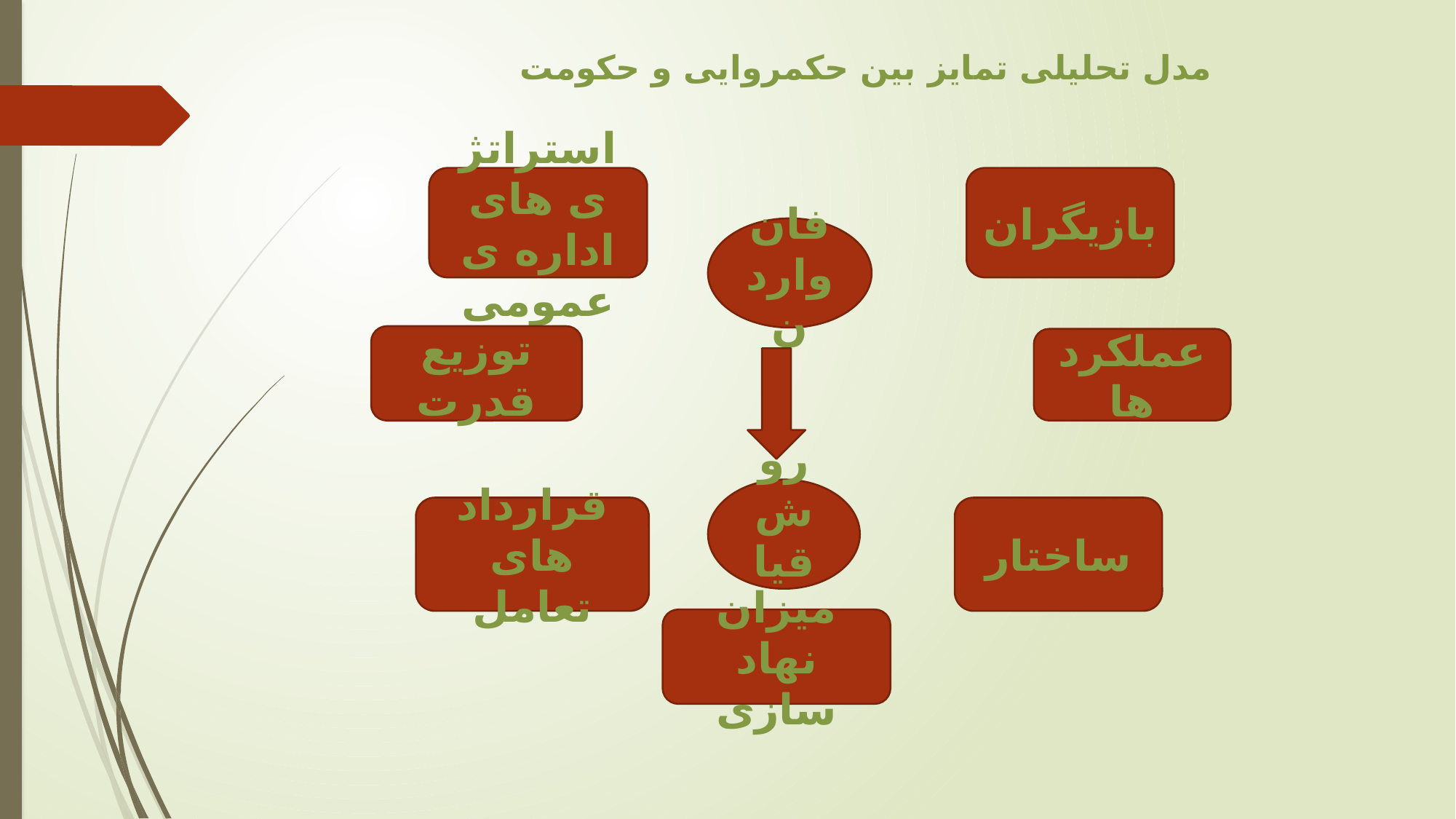

# مدل تحلیلی تمایز بین حکمروایی و حکومت
استراتژی های اداره ی عمومی
بازیگران
فان واردن
توزیع قدرت
عملکردها

روش قیاسی
ساختار
قرارداد های تعامل
میزان نهاد سازی